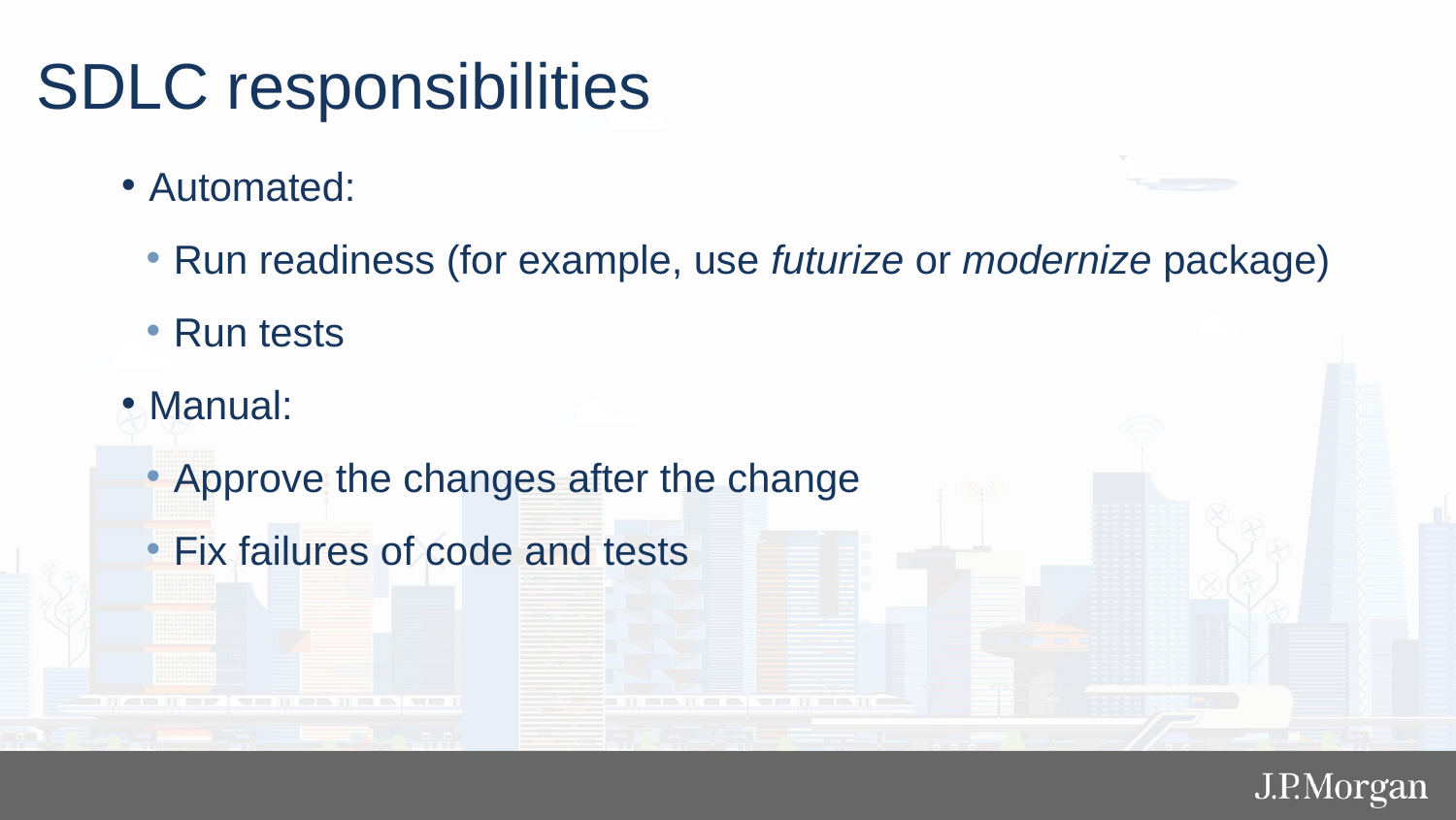

SDLC responsibilities
Automated:
Run readiness (for example, use futurize or modernize package)
Run tests
Manual:
Approve the changes after the change
Fix failures of code and tests